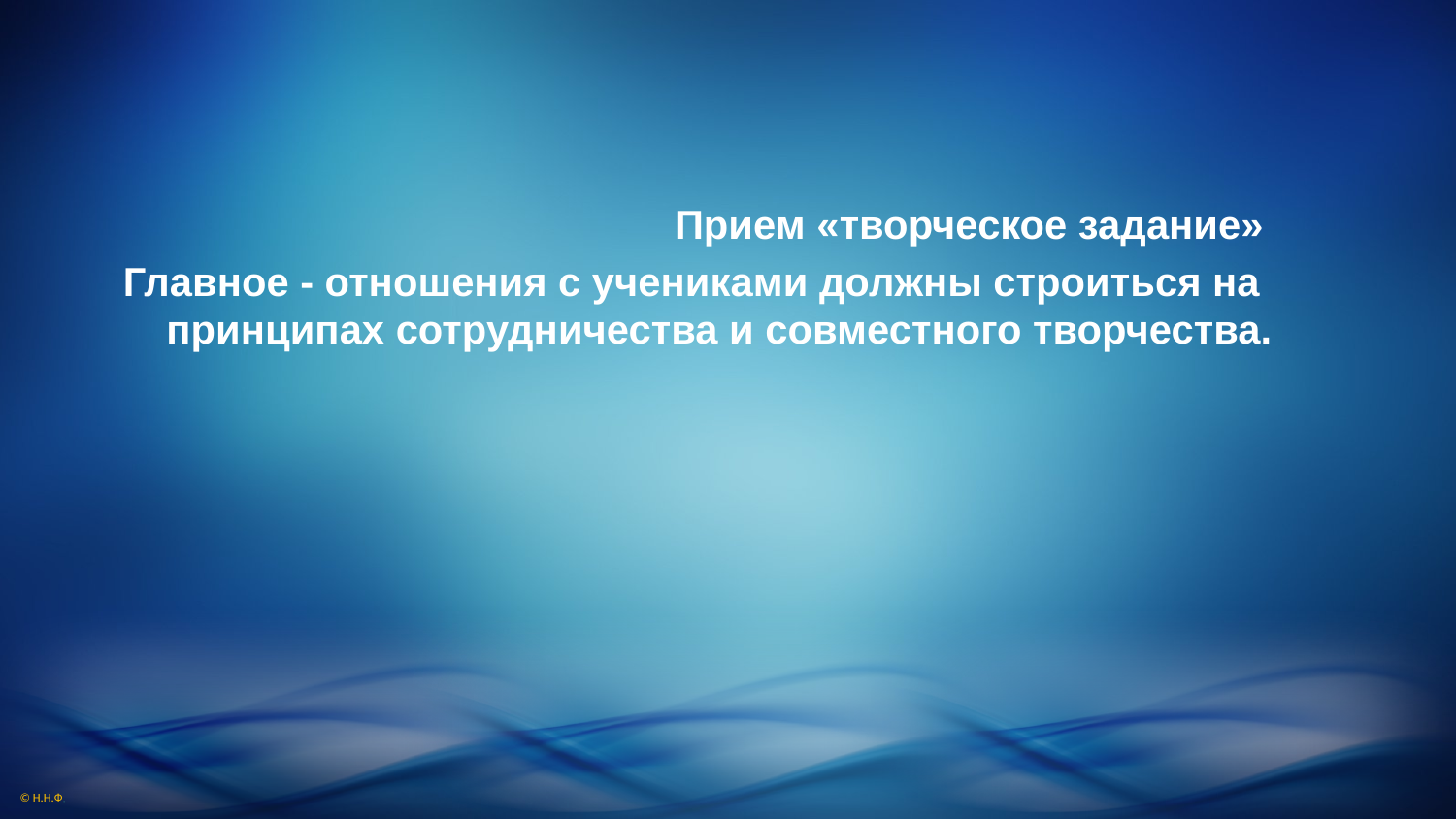

Прием «творческое задание»
 Главное - отношения с учениками должны строиться на принципах сотрудничества и совместного творчества.